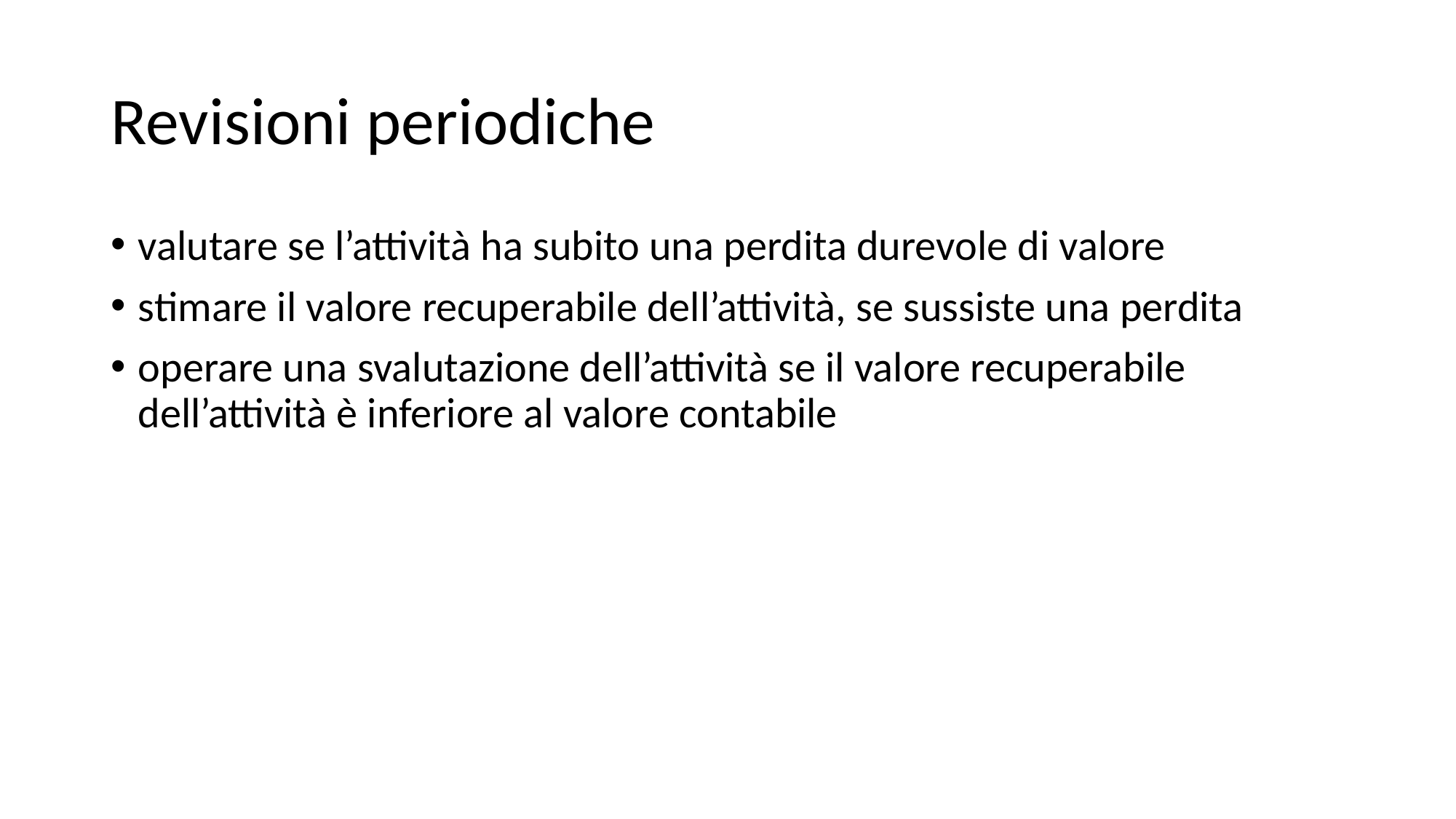

# Revisioni periodiche
valutare se l’attività ha subito una perdita durevole di valore
stimare il valore recuperabile dell’attività, se sussiste una perdita
operare una svalutazione dell’attività se il valore recuperabile dell’attività è inferiore al valore contabile